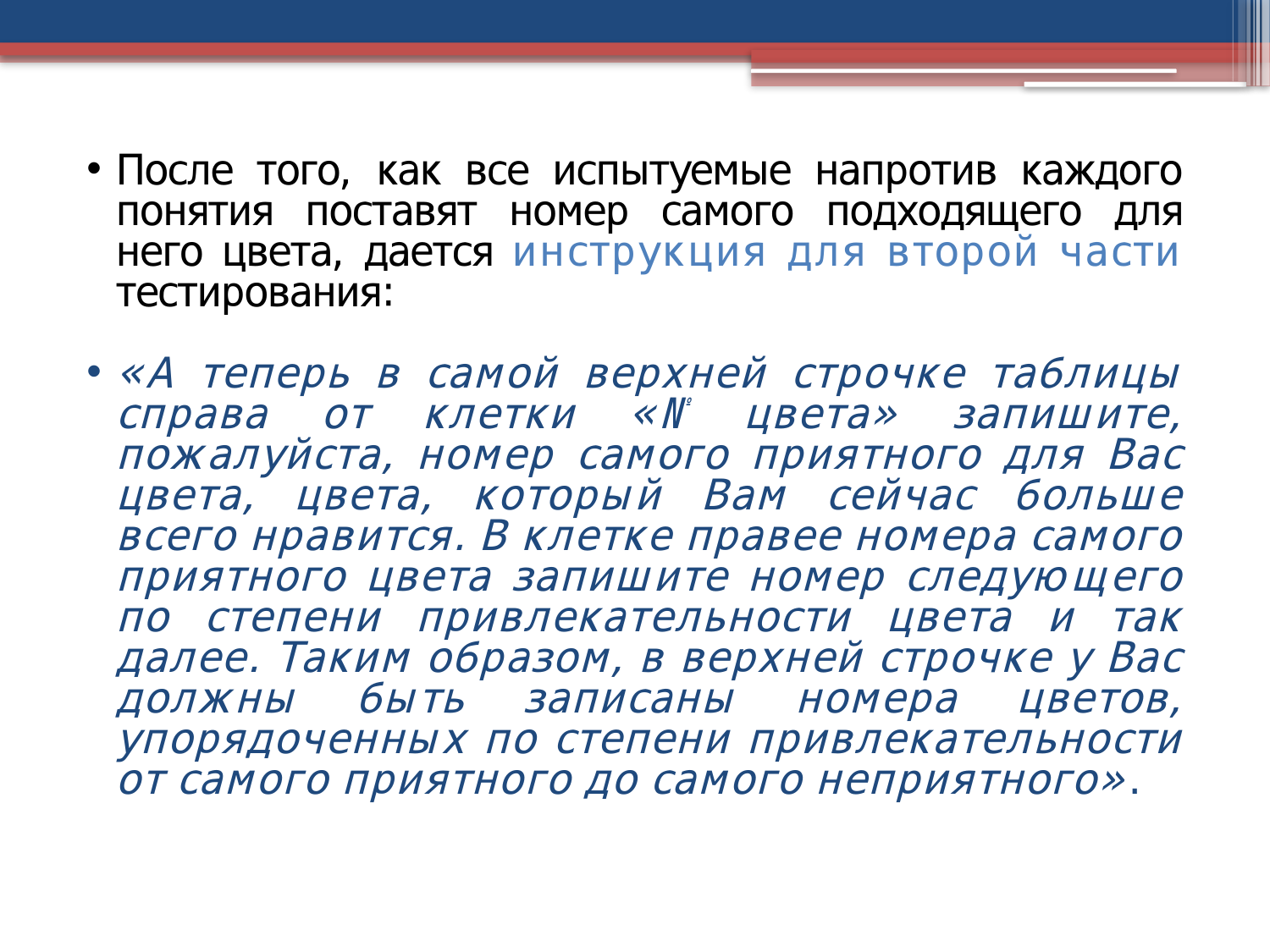

После того, как все испытуемые напротив каждого понятия поставят номер самого подходящего для него цвета, дается инструкция для второй части тестирования:

«А теперь в самой верхней строчке таблицы справа от клетки «№ цвета» запишите, пожалуйста, номер самого приятного для Вас цвета, цвета, который Вам сейчас больше всего нравится. В клетке правее номера самого приятного цвета запишите номер следующего по степени привлекательности цвета и так далее. Таким образом, в верхней строчке у Вас должны быть записаны номера цветов, упорядоченных по степени привлекательности от самого приятного до самого неприятного».